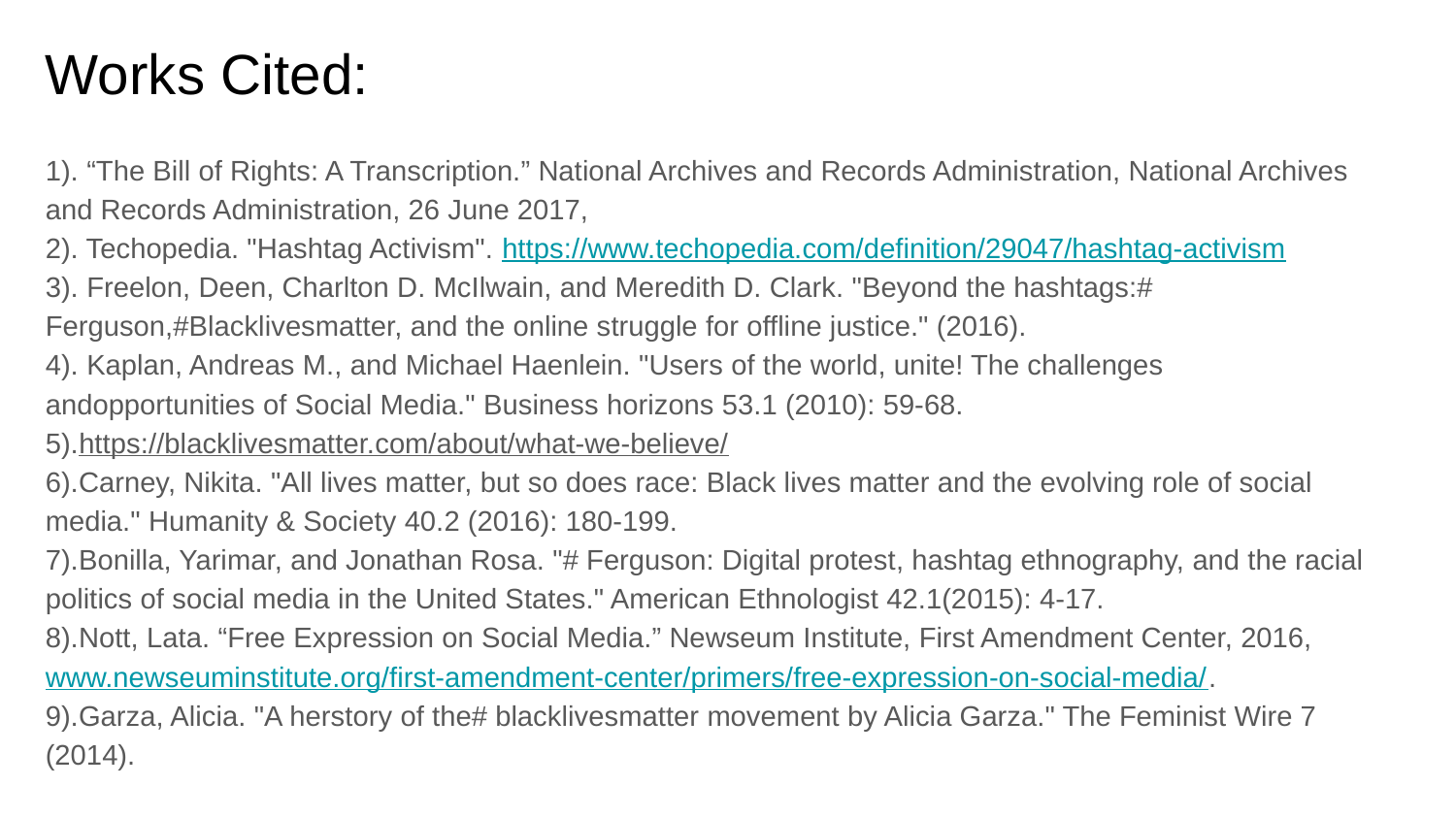

# Works Cited:
1). “The Bill of Rights: A Transcription.” National Archives and Records Administration, National Archives and Records Administration, 26 June 2017, 
2). Techopedia. "Hashtag Activism". https://www.techopedia.com/definition/29047/hashtag-activism
3). Freelon, Deen, Charlton D. McIlwain, and Meredith D. Clark. "Beyond the hashtags:# Ferguson,#Blacklivesmatter, and the online struggle for offline justice." (2016).
4). Kaplan, Andreas M., and Michael Haenlein. "Users of the world, unite! The challenges andopportunities of Social Media." Business horizons 53.1 (2010): 59-68.
5).https://blacklivesmatter.com/about/what-we-believe/
6).Carney, Nikita. "All lives matter, but so does race: Black lives matter and the evolving role of social media." Humanity & Society 40.2 (2016): 180-199.
7).Bonilla, Yarimar, and Jonathan Rosa. "# Ferguson: Digital protest, hashtag ethnography, and the racial politics of social media in the United States." American Ethnologist 42.1(2015): 4-17.
8).Nott, Lata. “Free Expression on Social Media.” Newseum Institute, First Amendment Center, 2016, www.newseuminstitute.org/first-amendment-center/primers/free-expression-on-social-media/.
9).Garza, Alicia. "A herstory of the# blacklivesmatter movement by Alicia Garza." The Feminist Wire 7 (2014).